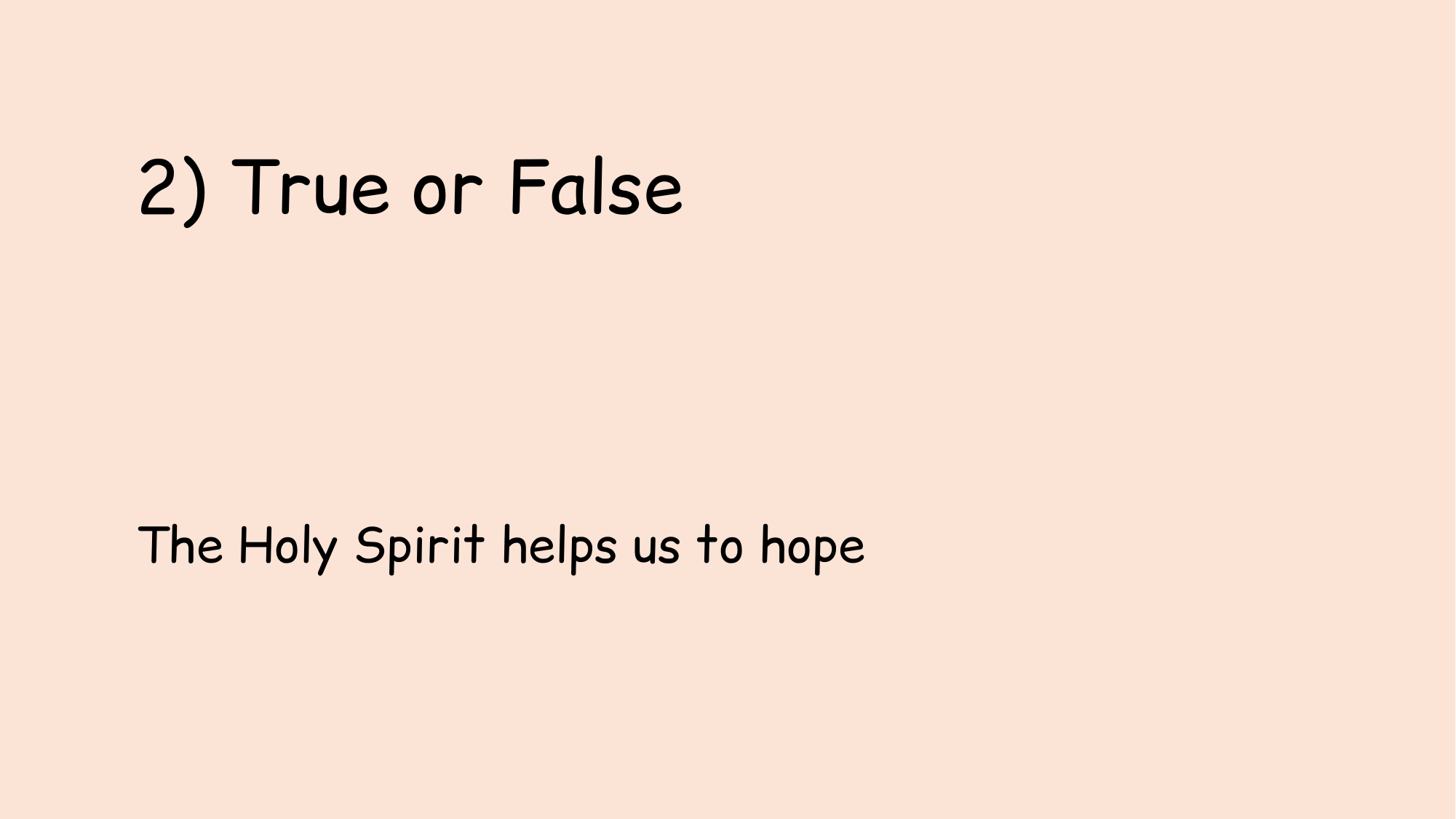

# 2) True or False
The Holy Spirit helps us to hope